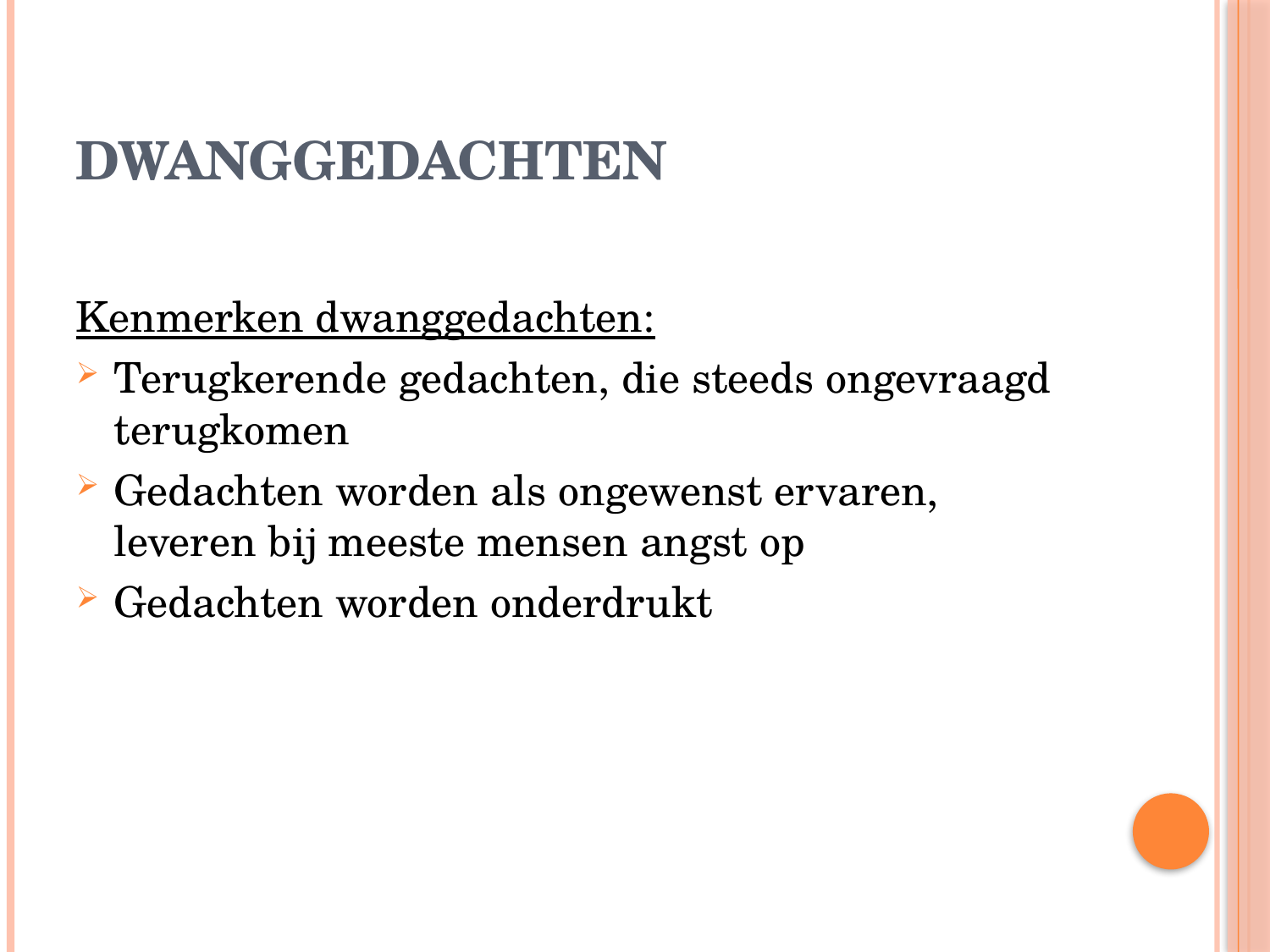

# Dwanggedachten

Kenmerken dwanggedachten:
Terugkerende gedachten, die steeds ongevraagd terugkomen
Gedachten worden als ongewenst ervaren, leveren bij meeste mensen angst op
Gedachten worden onderdrukt